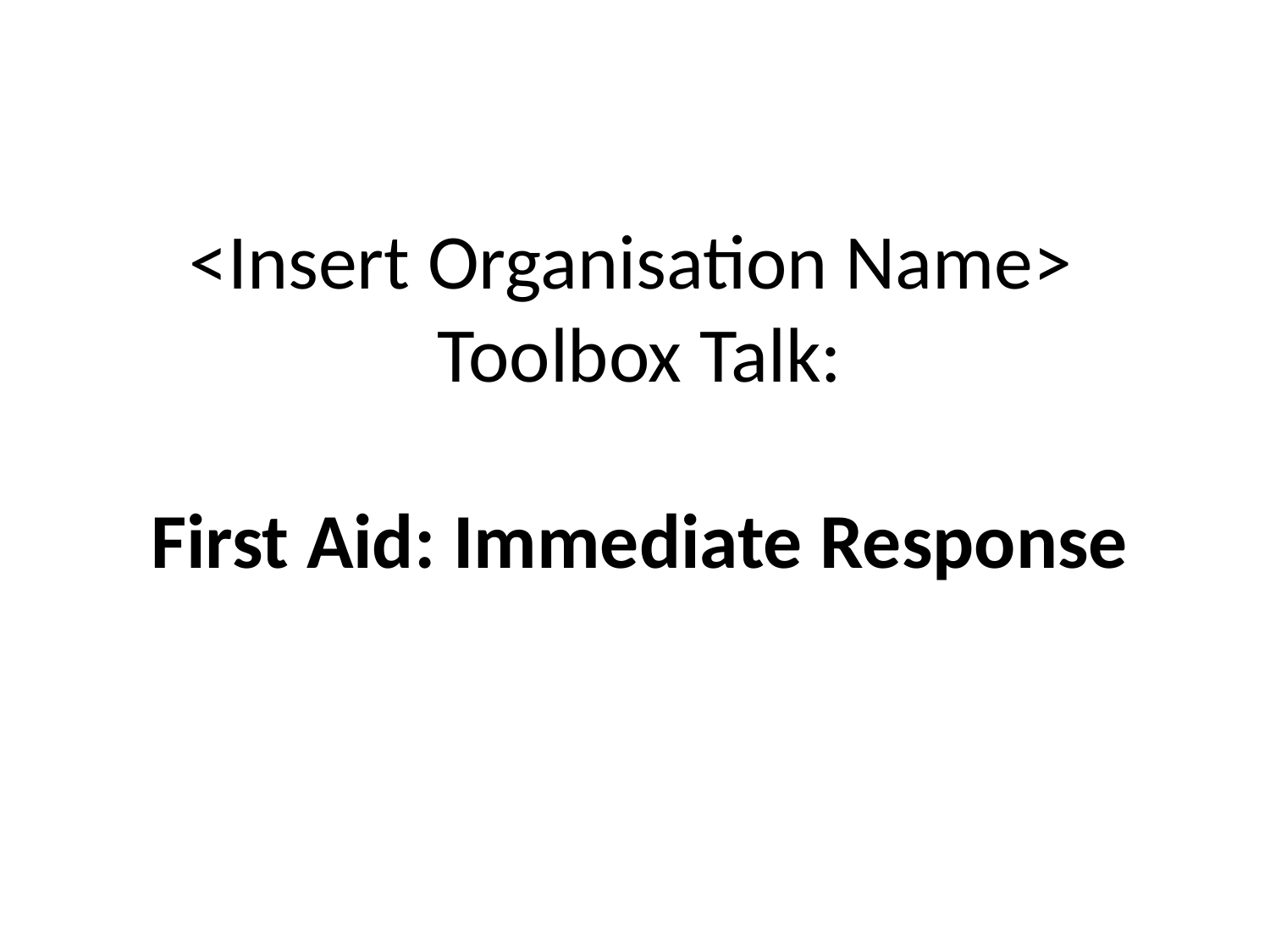

# <Insert Organisation Name> Toolbox Talk: First Aid: Immediate Response